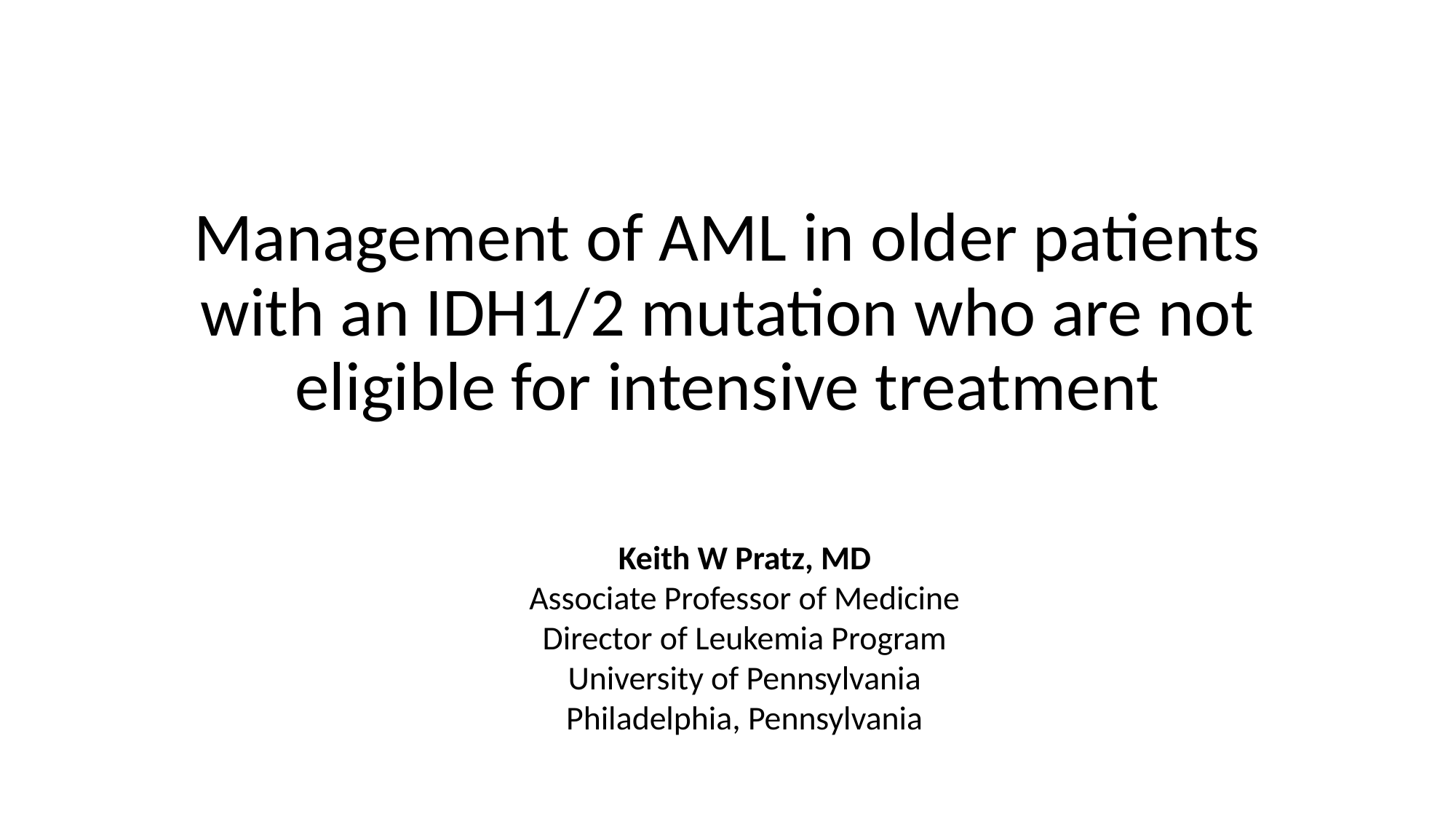

# Management of AML in older patients with an IDH1/2 mutation who are not eligible for intensive treatment
Keith W Pratz, MD
Associate Professor of Medicine
Director of Leukemia Program
University of Pennsylvania
Philadelphia, Pennsylvania